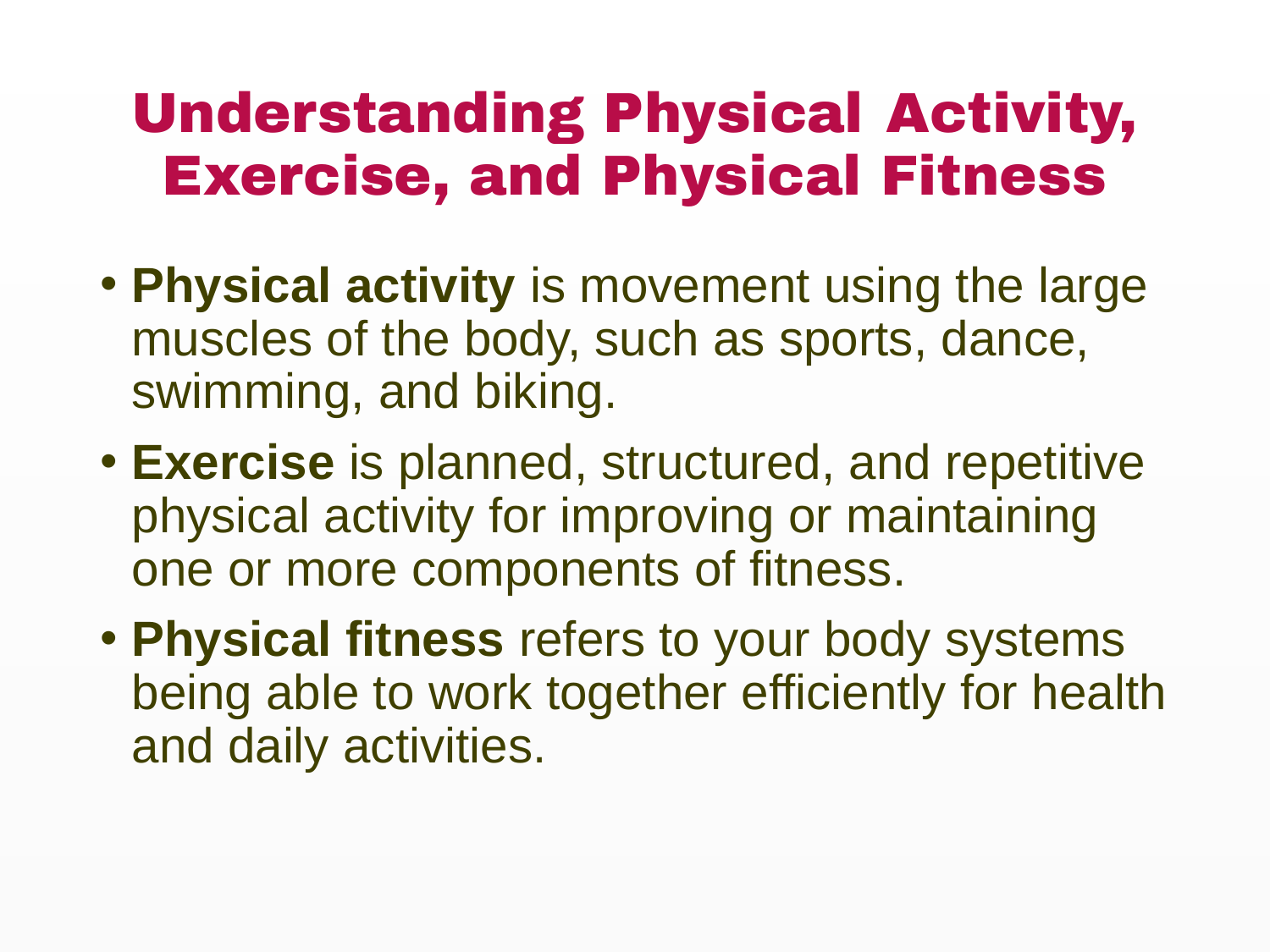

# Understanding Physical Activity, Exercise, and Physical Fitness
Physical activity is movement using the large muscles of the body, such as sports, dance, swimming, and biking.
Exercise is planned, structured, and repetitive physical activity for improving or maintaining one or more components of fitness.
Physical fitness refers to your body systems being able to work together efficiently for health and daily activities.